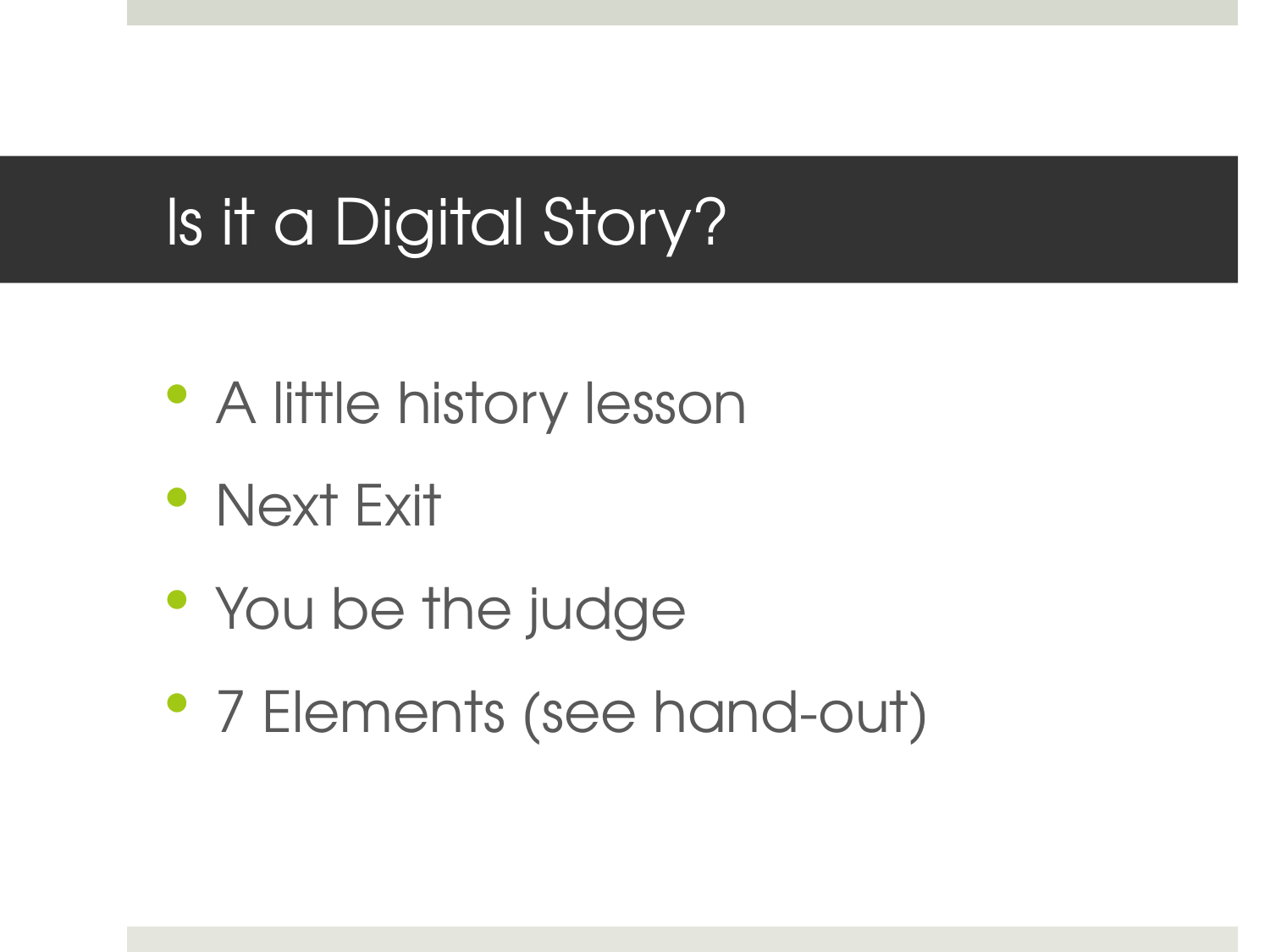

# Is it a Digital Story?
A little history lesson
Next Exit
You be the judge
7 Elements (see hand-out)